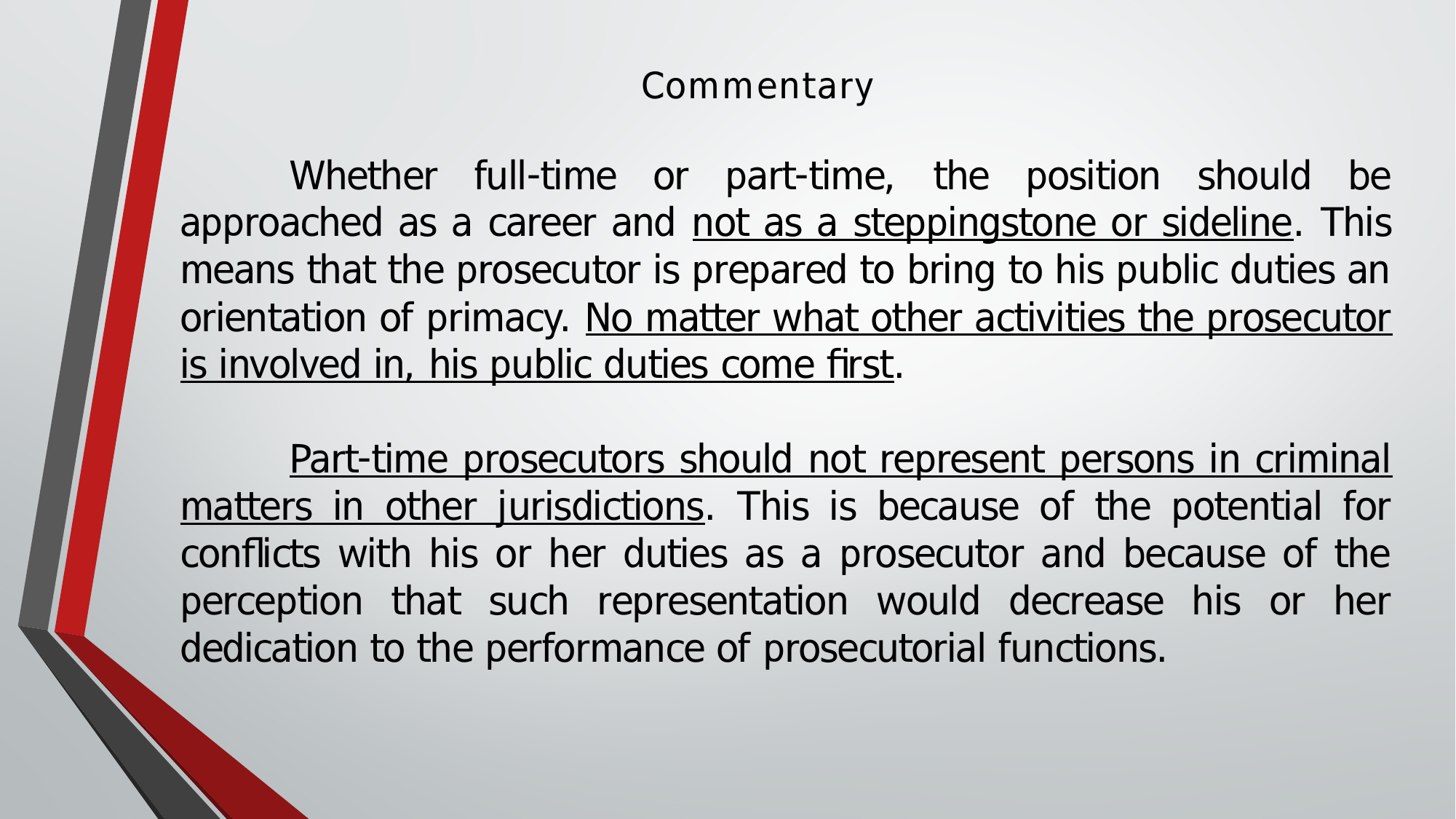

Commentary

	Whether full-time or part-time, the position should be approached as a career and not as a steppingstone or sideline. This means that the prosecutor is prepared to bring to his public duties an orientation of primacy. No matter what other activities the prosecutor is involved in, his public duties come first.

	Part-time prosecutors should not represent persons in criminal matters in other jurisdictions. This is because of the potential for conflicts with his or her duties as a prosecutor and because of the perception that such representation would decrease his or her dedication to the performance of prosecutorial functions.